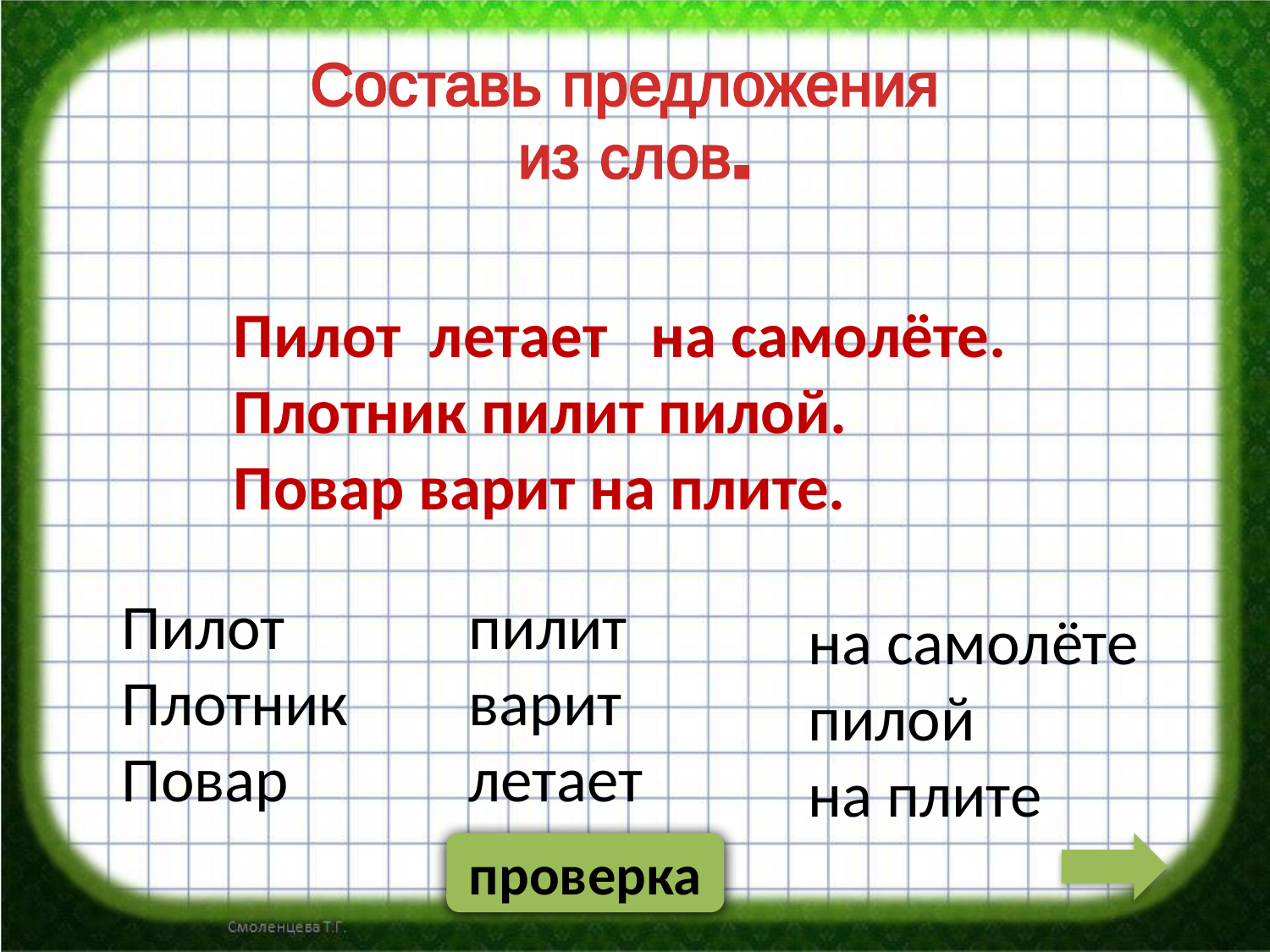

# Составь предложения из слов.
Пилот  летает   на самолёте.
Плотник пилит пилой.
Повар варит на плите.
Пилот
Плотник
Повар

пилит
варит
летает

на самолёте
пилой
на плите
проверка